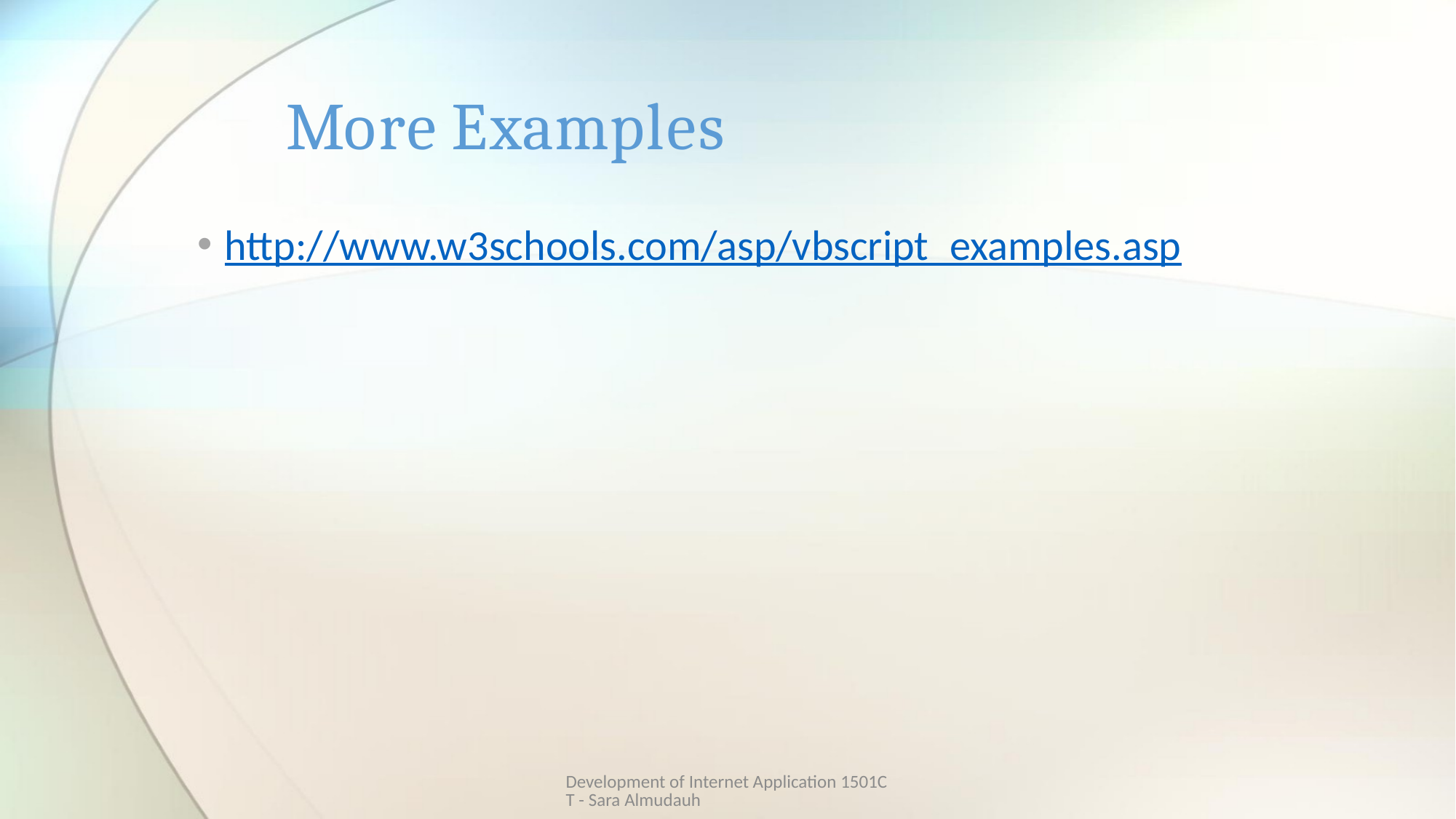

# More Examples
http://www.w3schools.com/asp/vbscript_examples.asp

Development of Internet Application 1501CT - Sara Almudauh